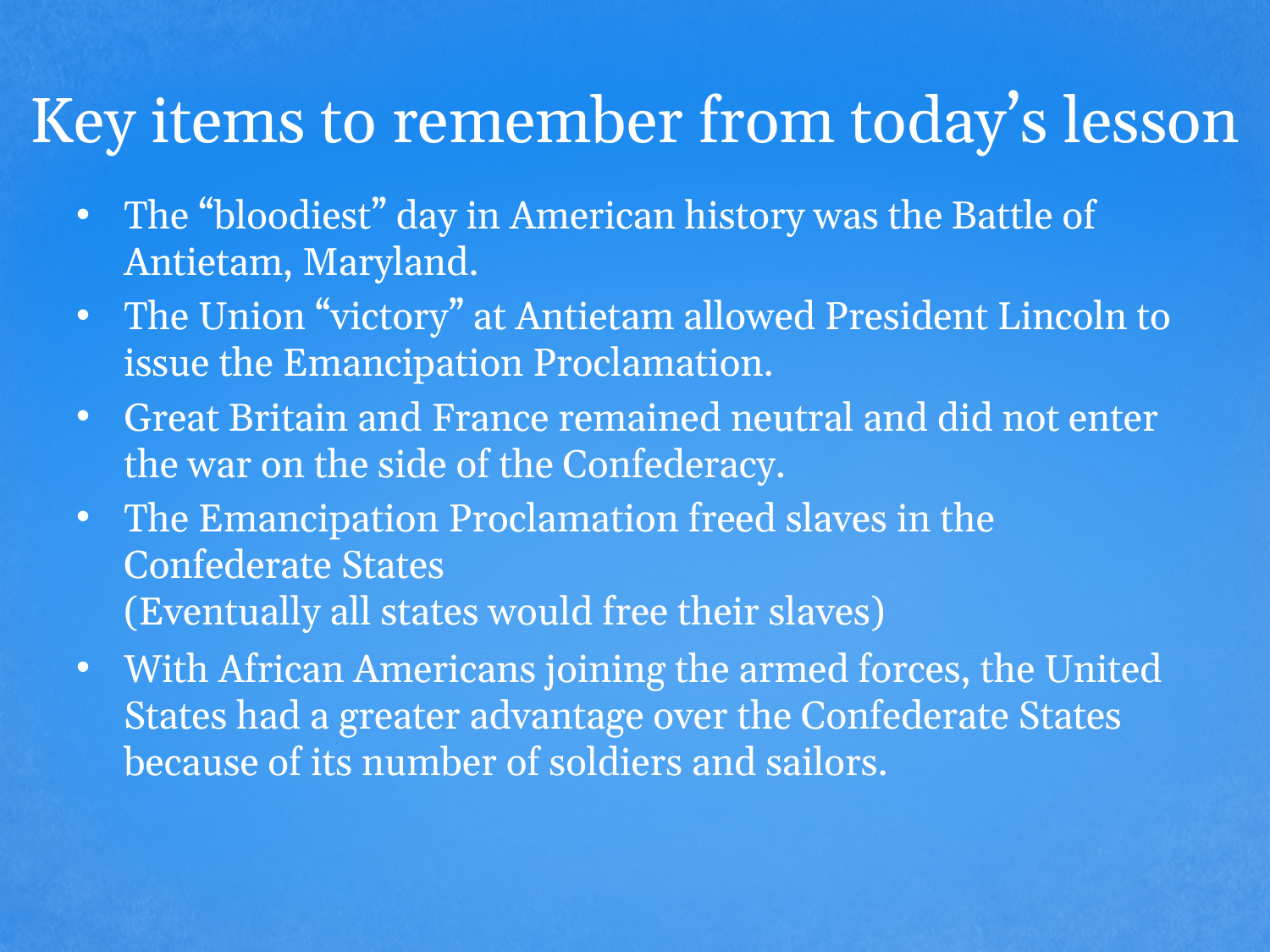

# Key items to remember from today’s lesson
The “bloodiest” day in American history was the Battle of Antietam, Maryland.
The Union “victory” at Antietam allowed President Lincoln to issue the Emancipation Proclamation.
Great Britain and France remained neutral and did not enter the war on the side of the Confederacy.
The Emancipation Proclamation freed slaves in the Confederate States
(Eventually all states would free their slaves)
With African Americans joining the armed forces, the United States had a greater advantage over the Confederate States because of its number of soldiers and sailors.